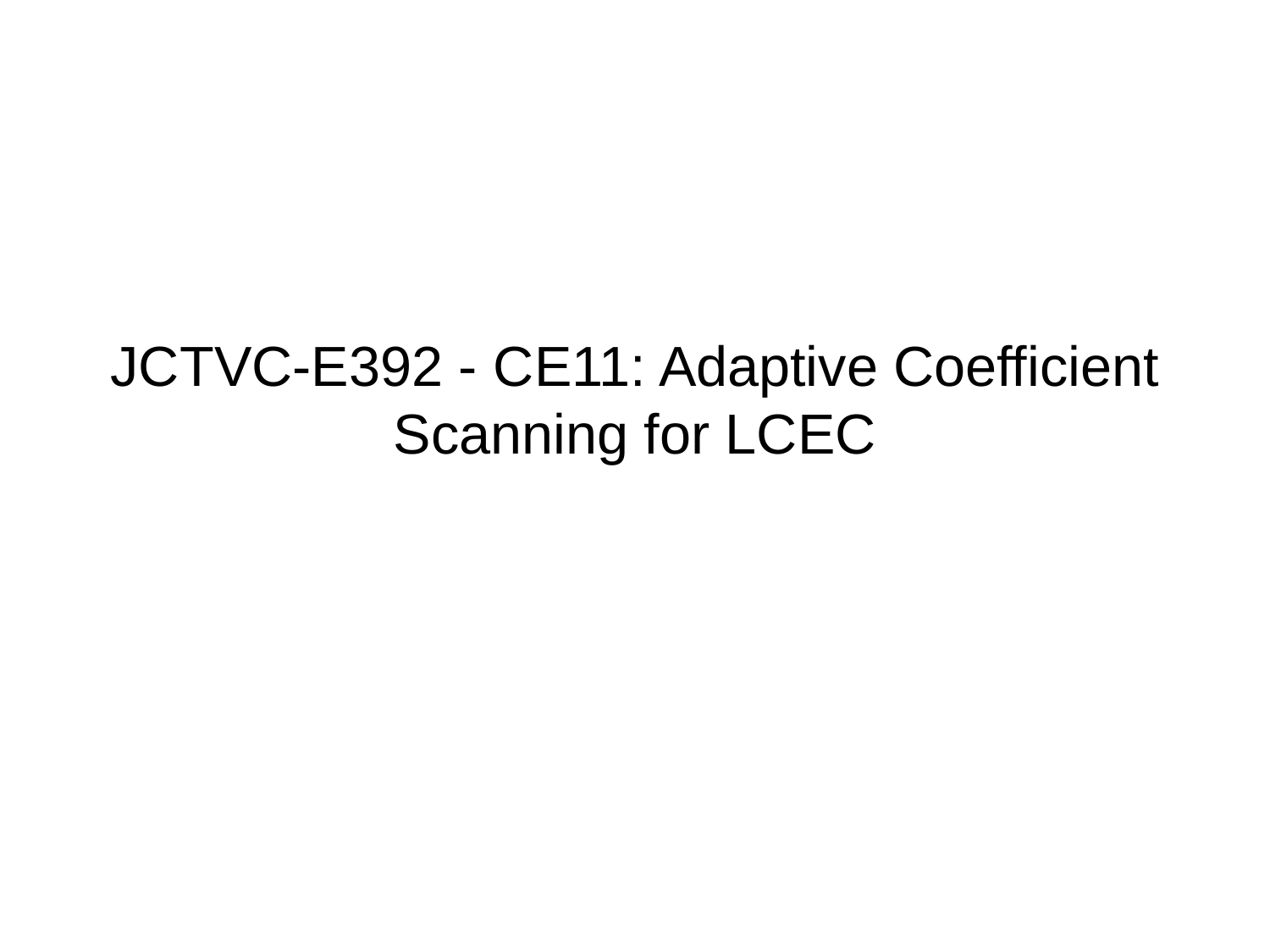

# JCTVC-E392 - CE11: Adaptive Coefficient Scanning for LCEC